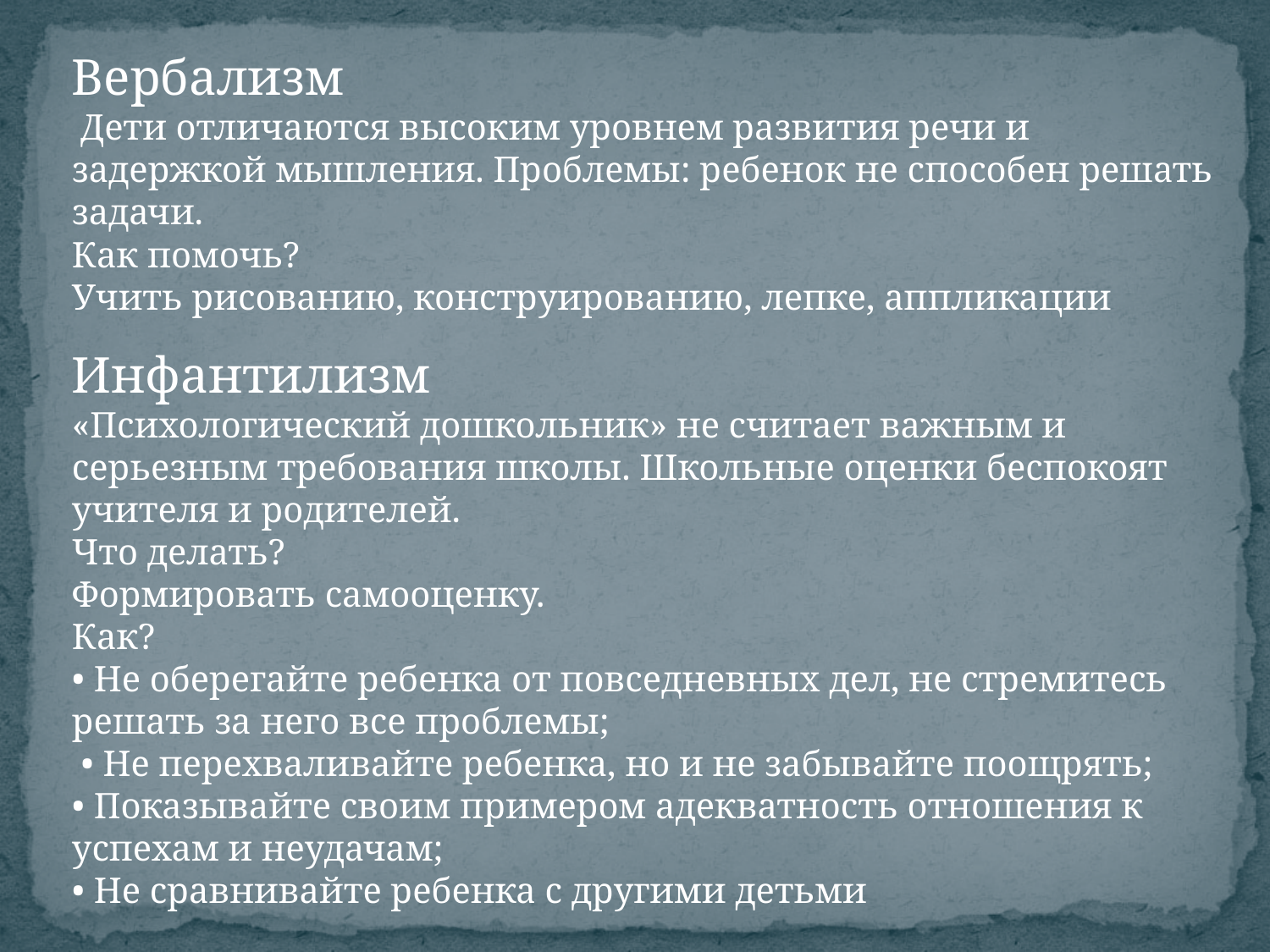

Вербализм
 Дети отличаются высоким уровнем развития речи и задержкой мышления. Проблемы: ребенок не способен решать задачи.
Как помочь?
Учить рисованию, конструированию, лепке, аппликации

Инфантилизм
«Психологический дошкольник» не считает важным и серьезным требования школы. Школьные оценки беспокоят учителя и родителей.
Что делать?
Формировать самооценку.
Как?
• Не оберегайте ребенка от повседневных дел, не стремитесь решать за него все проблемы;
 • Не перехваливайте ребенка, но и не забывайте поощрять;
• Показывайте своим примером адекватность отношения к успехам и неудачам;
• Не сравнивайте ребенка с другими детьми